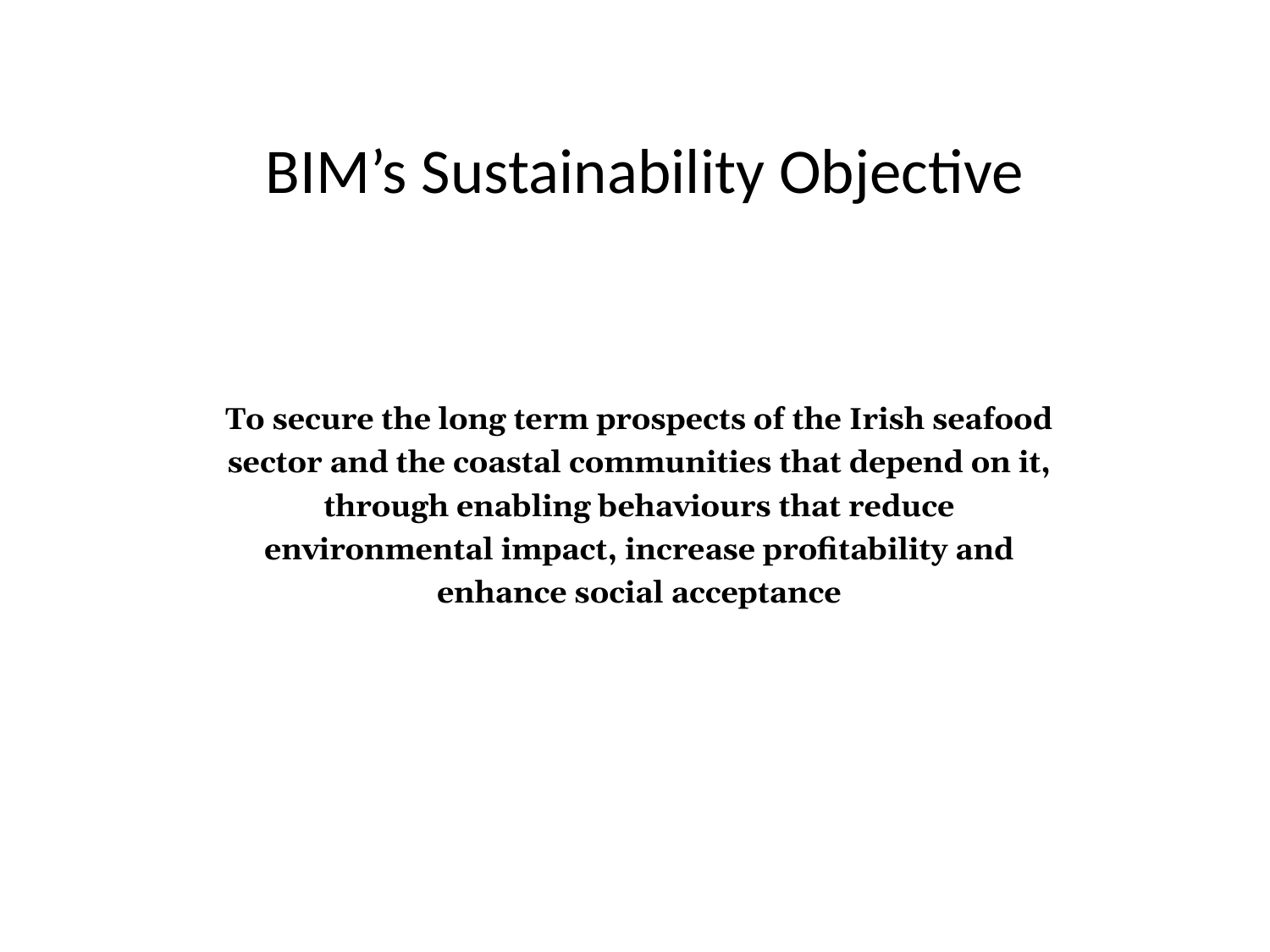

# BIM’s Sustainability Objective
To secure the long term prospects of the Irish seafood sector and the coastal communities that depend on it, through enabling behaviours that reduce environmental impact, increase profitability and enhance social acceptance